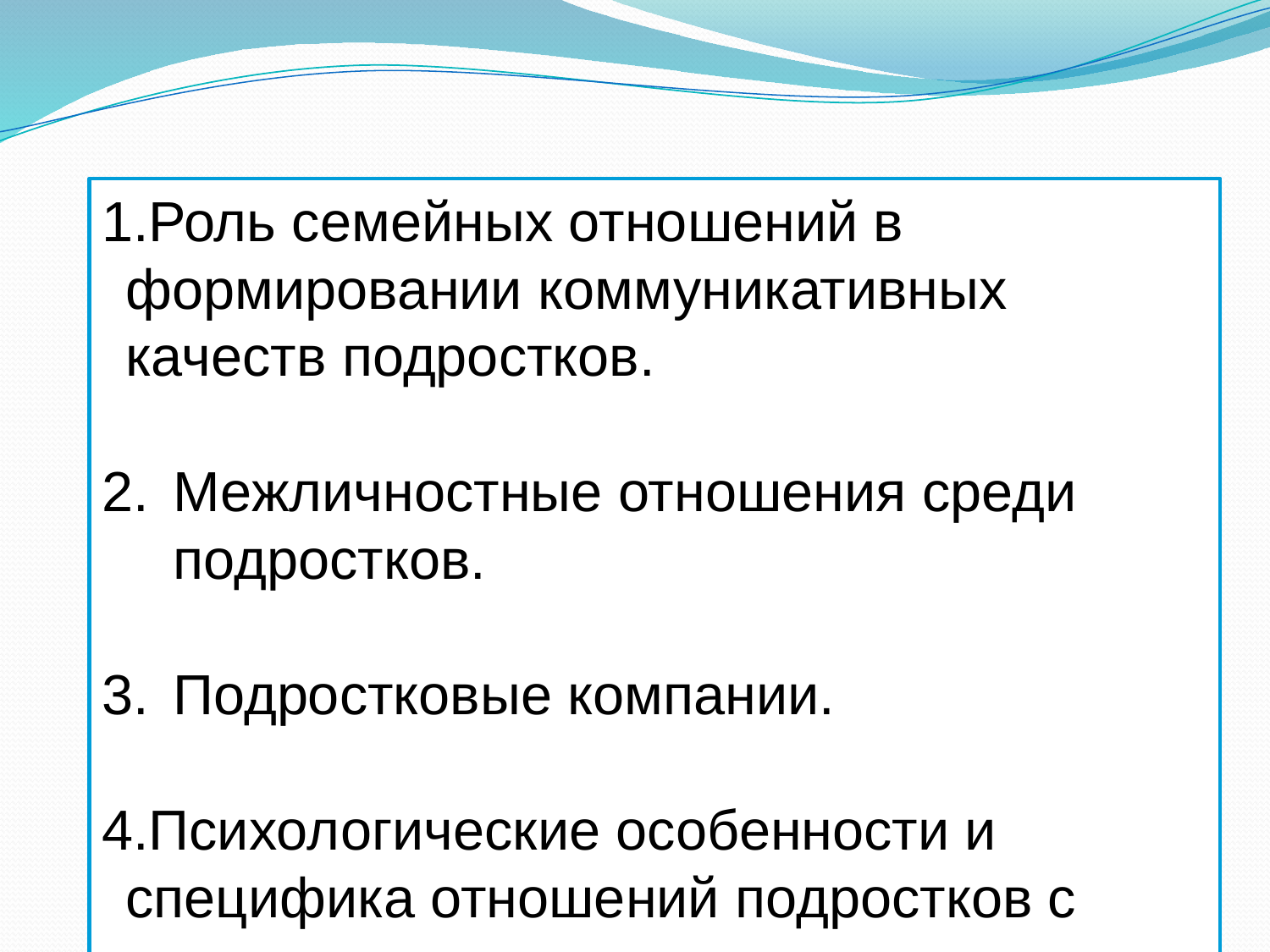

Роль семейных отношений в формировании коммуникативных качеств подростков.

Межличностные отношения среди подростков.

Подростковые компании.

Психологические особенности и специфика отношений подростков с нарушениями интеллекта.